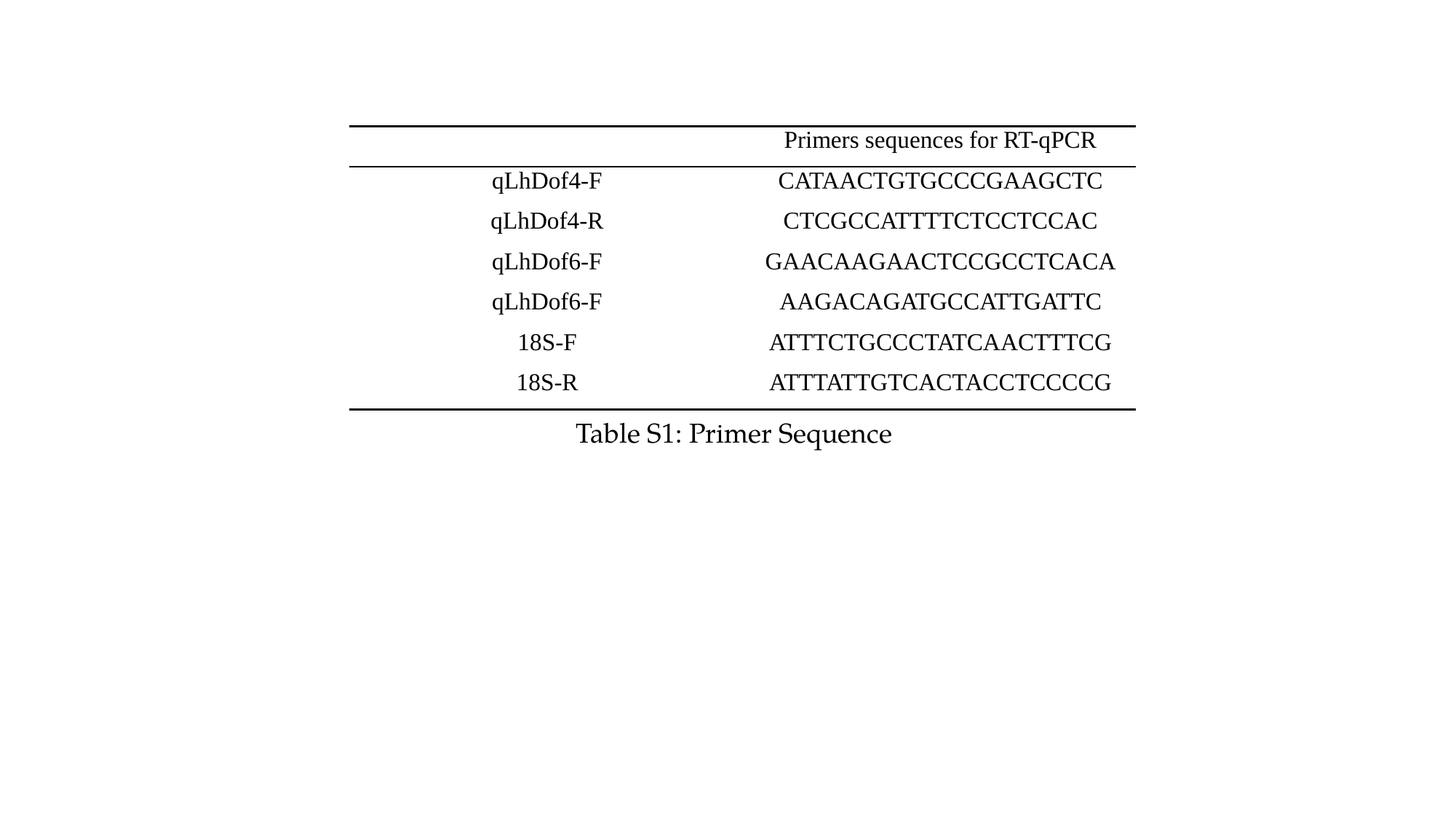

|  | Primers sequences for RT-qPCR |
| --- | --- |
| qLhDof4-F | CATAACTGTGCCCGAAGCTC |
| qLhDof4-R | CTCGCCATTTTCTCCTCCAC |
| qLhDof6-F | GAACAAGAACTCCGCCTCACA |
| qLhDof6-F | AAGACAGATGCCATTGATTC |
| 18S-F | ATTTCTGCCCTATCAACTTTCG |
| 18S-R | ATTTATTGTCACTACCTCCCCG |
Table S1: Primer Sequence